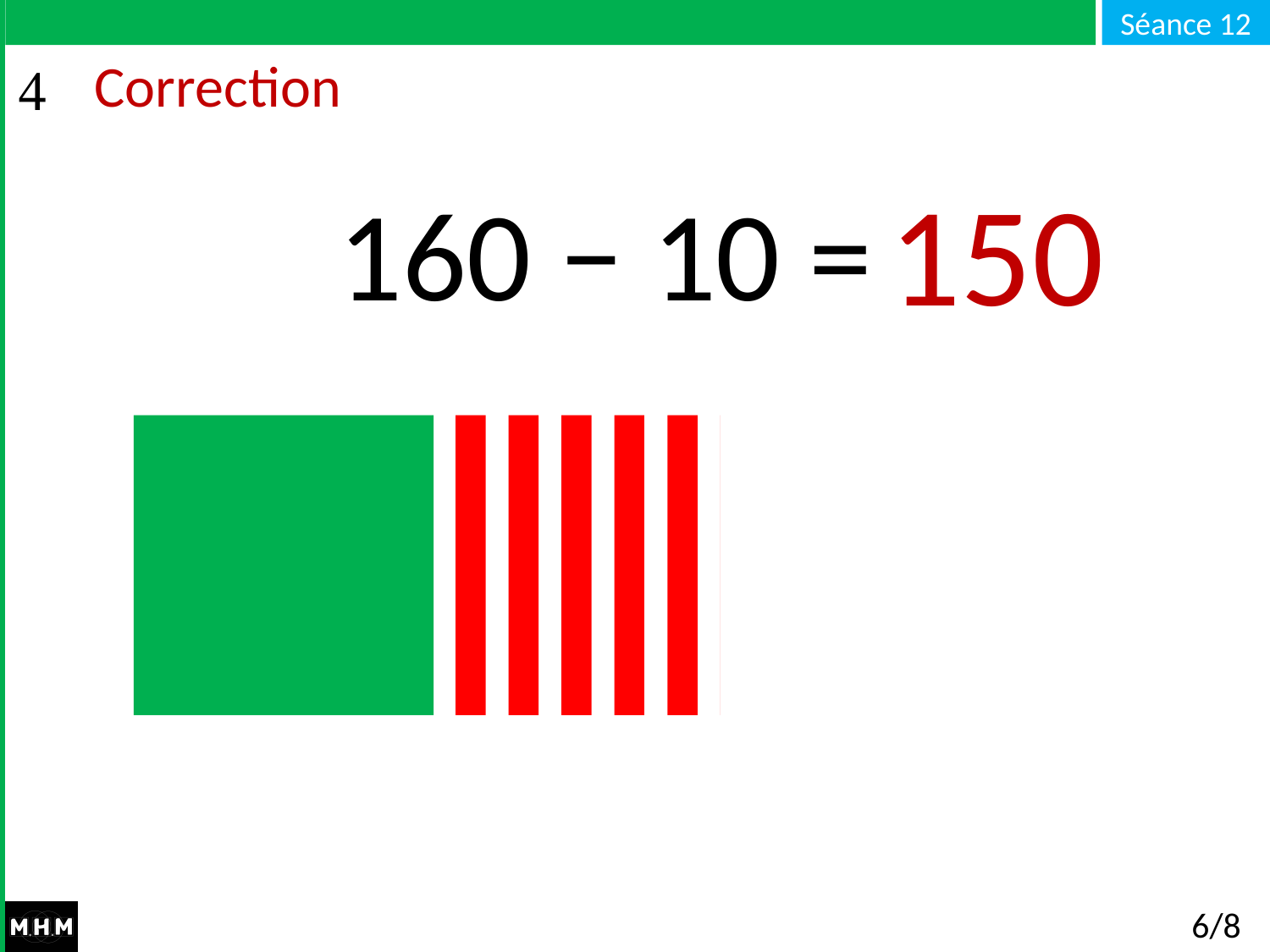

# Correction
150
160 − 10 = …

6/8